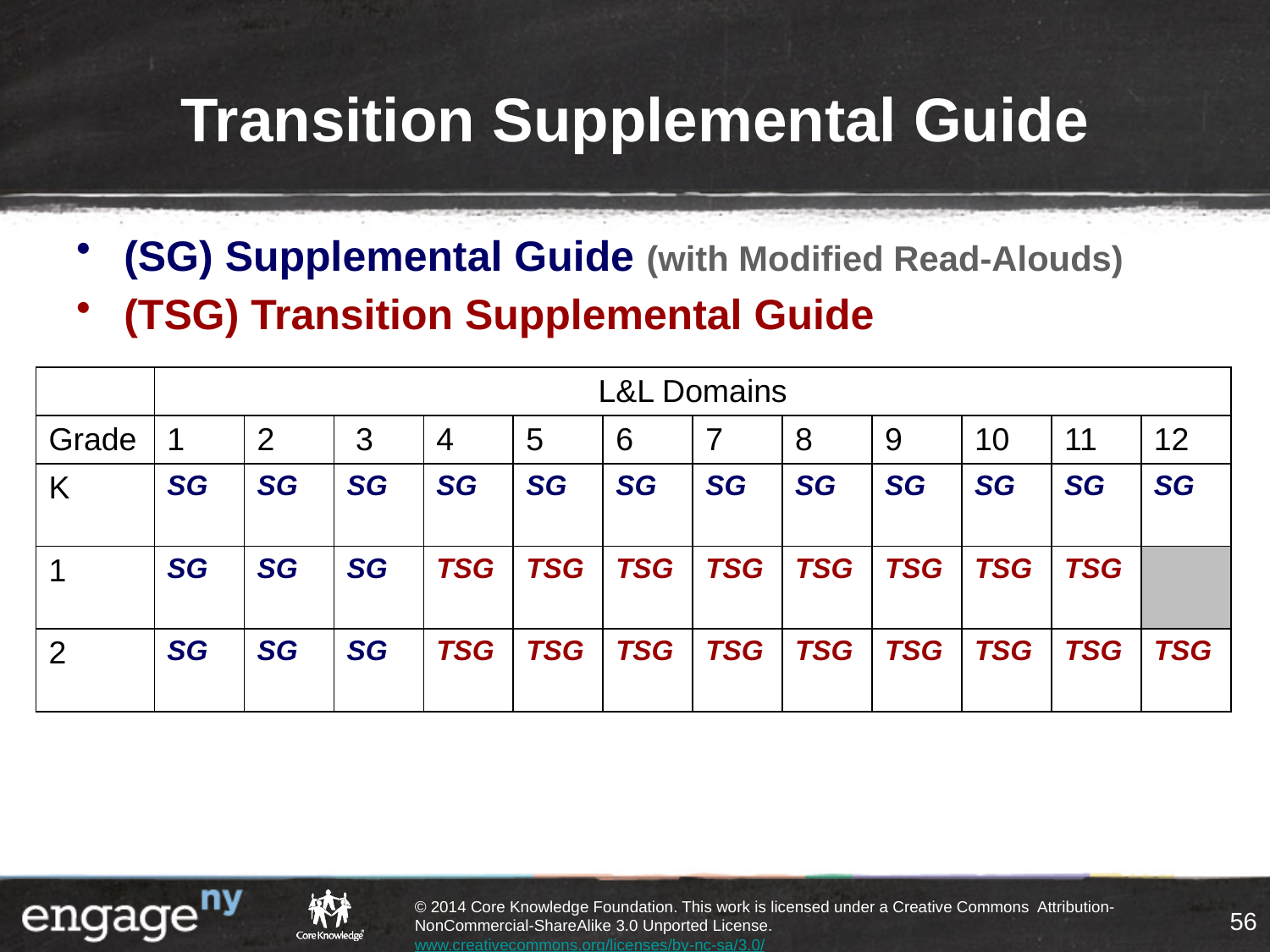

# Transition Supplemental Guide
(SG) Supplemental Guide (with Modified Read-Alouds)
(TSG) Transition Supplemental Guide
|  | L&L Domains |  |  |  |  |  |  |  |  |  |  |  |
| --- | --- | --- | --- | --- | --- | --- | --- | --- | --- | --- | --- | --- |
| Grade | 1 | 2 | 3 | 4 | 5 | 6 | 7 | 8 | 9 | 10 | 11 | 12 |
| K | SG | SG | SG | SG | SG | SG | SG | SG | SG | SG | SG | SG |
| 1 | SG | SG | SG | TSG | TSG | TSG | TSG | TSG | TSG | TSG | TSG |  |
| 2 | SG | SG | SG | TSG | TSG | TSG | TSG | TSG | TSG | TSG | TSG | TSG |
56